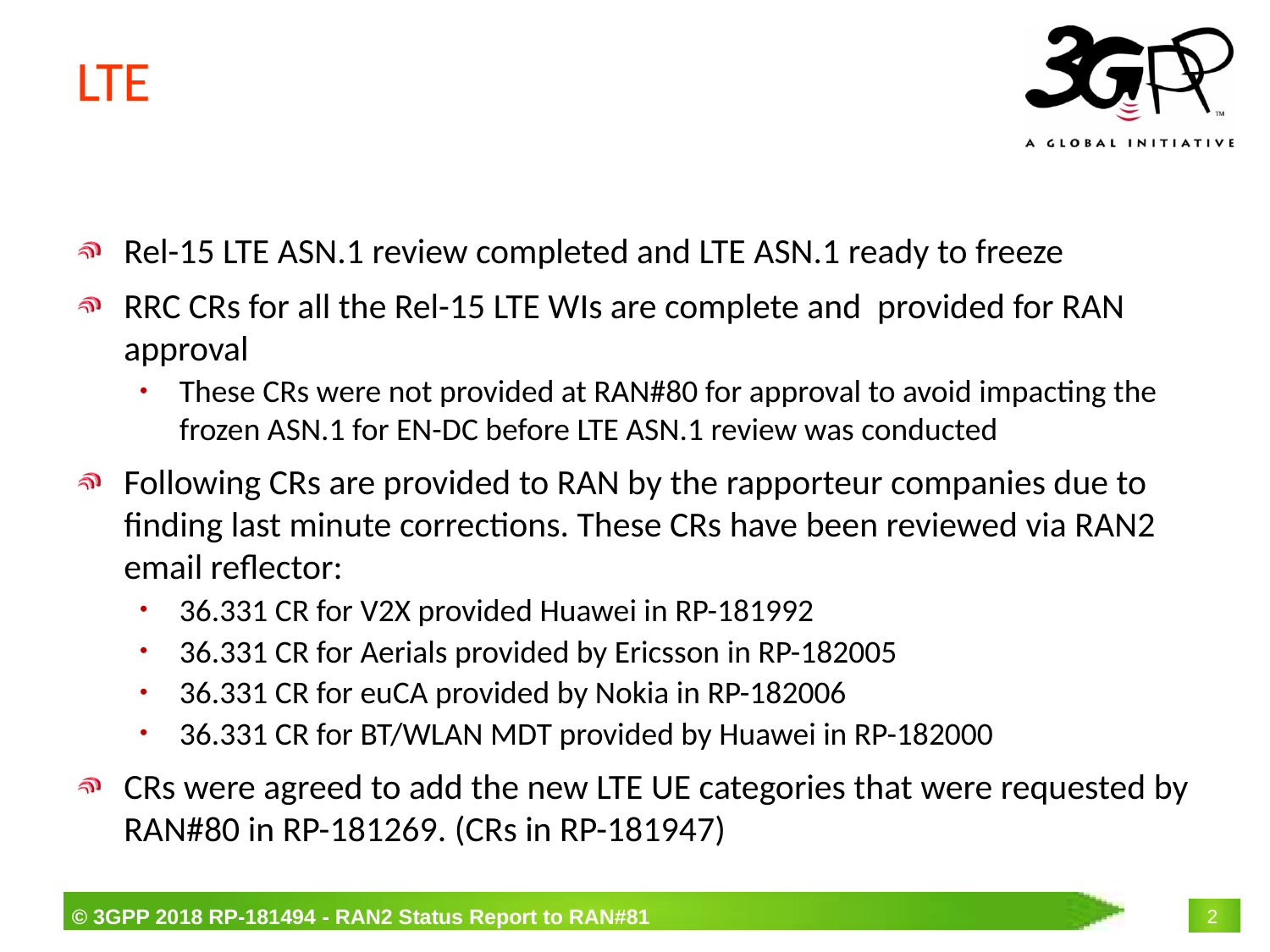

# LTE
Rel-15 LTE ASN.1 review completed and LTE ASN.1 ready to freeze
RRC CRs for all the Rel-15 LTE WIs are complete and  provided for RAN approval
These CRs were not provided at RAN#80 for approval to avoid impacting the frozen ASN.1 for EN-DC before LTE ASN.1 review was conducted
Following CRs are provided to RAN by the rapporteur companies due to finding last minute corrections. These CRs have been reviewed via RAN2 email reflector:
36.331 CR for V2X provided Huawei in RP-181992
36.331 CR for Aerials provided by Ericsson in RP-182005
36.331 CR for euCA provided by Nokia in RP-182006
36.331 CR for BT/WLAN MDT provided by Huawei in RP-182000
CRs were agreed to add the new LTE UE categories that were requested by RAN#80 in RP-181269. (CRs in RP-181947)